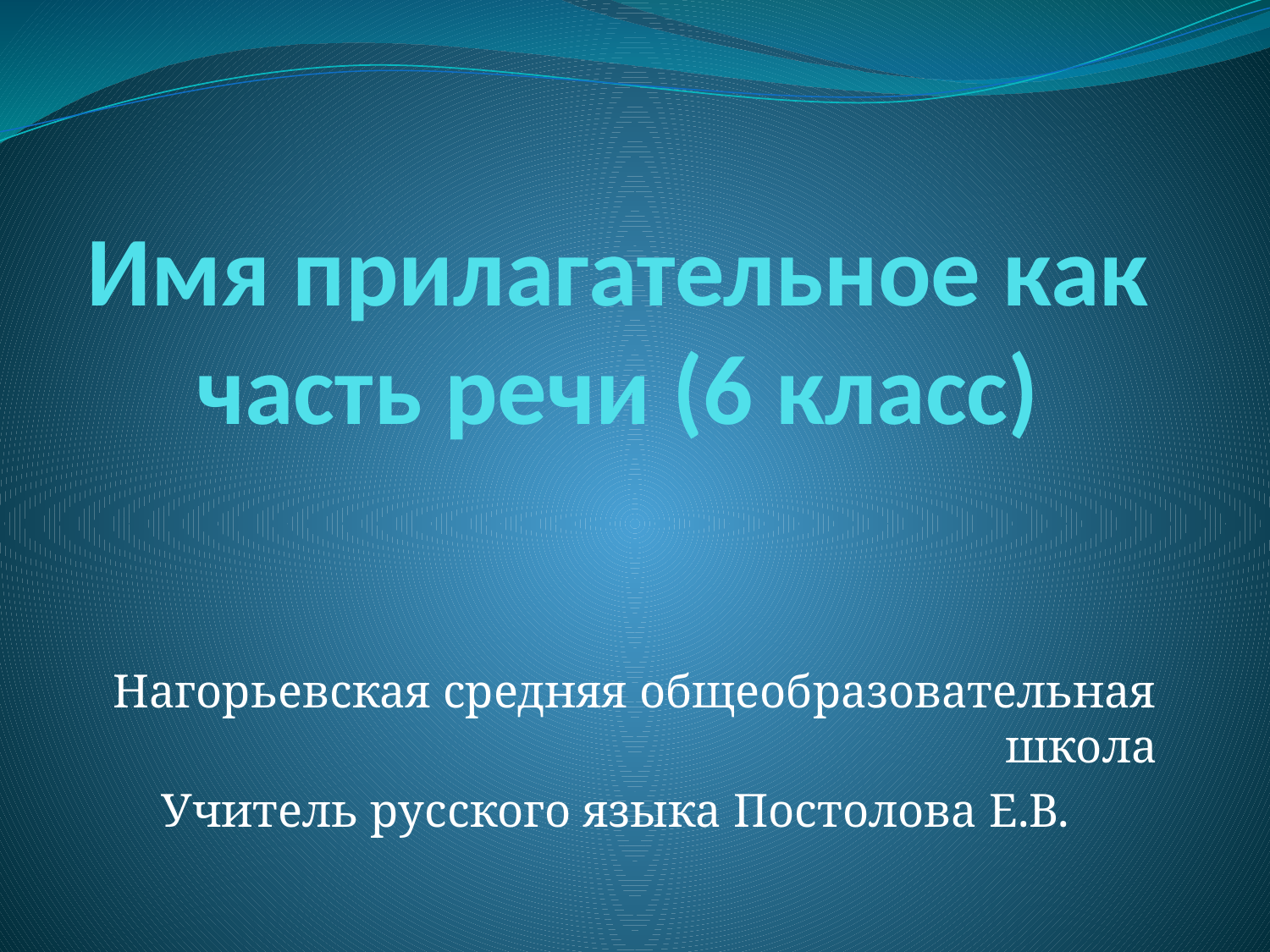

# Имя прилагательное как часть речи (6 класс)
Нагорьевская средняя общеобразовательная школа
Учитель русского языка Постолова Е.В.